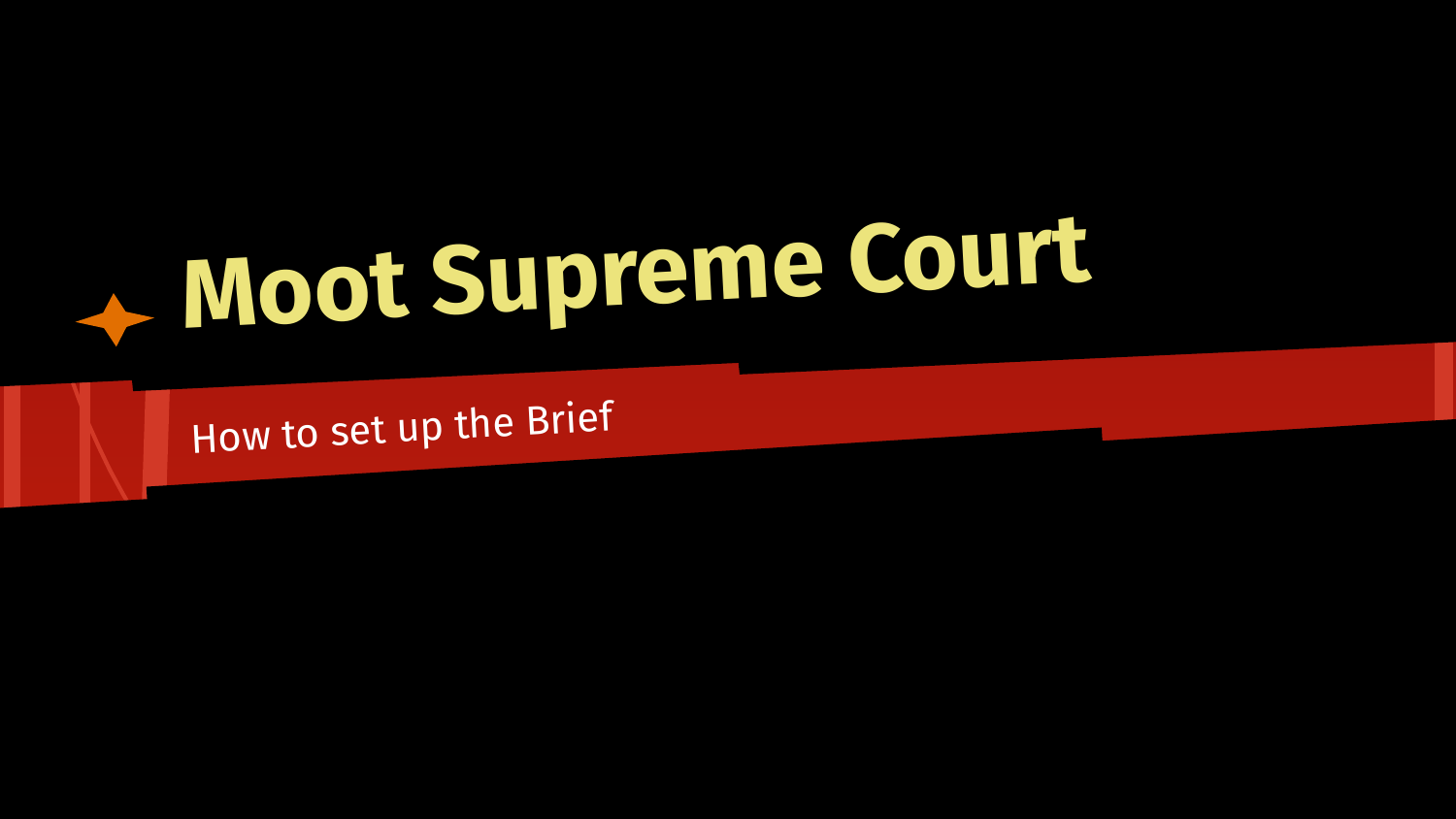

# Moot Supreme Court
How to set up the Brief